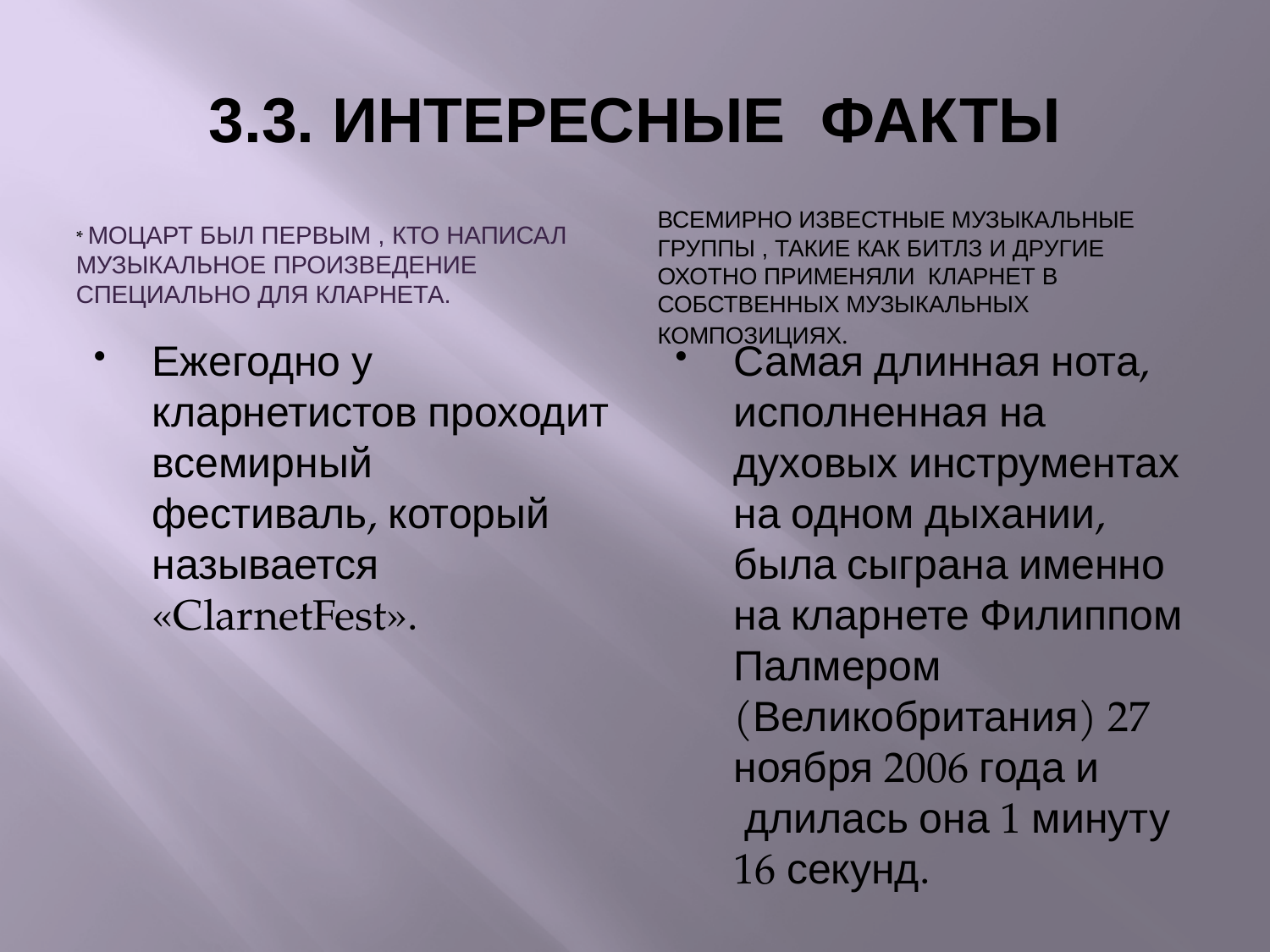

# 3.3. ИНТЕРЕСНЫЕ  ФАКТЫ
Всемирно известные музыкальные группы , такие как Битлз и другие охотно применяли  кларнет в собственных музыкальных композициях.

* Моцарт был первым , кто написал музыкальное произведение специально для кларнета.

Ежегодно у кларнетистов проходит всемирный  фестиваль, который называется «ClarnetFest».
Самая длинная нота, исполненная на духовых инструментах на одном дыхании, была сыграна именно на кларнете Филиппом Палмером (Великобритания) 27 ноября 2006 года и  длилась она 1 минуту 16 секунд.